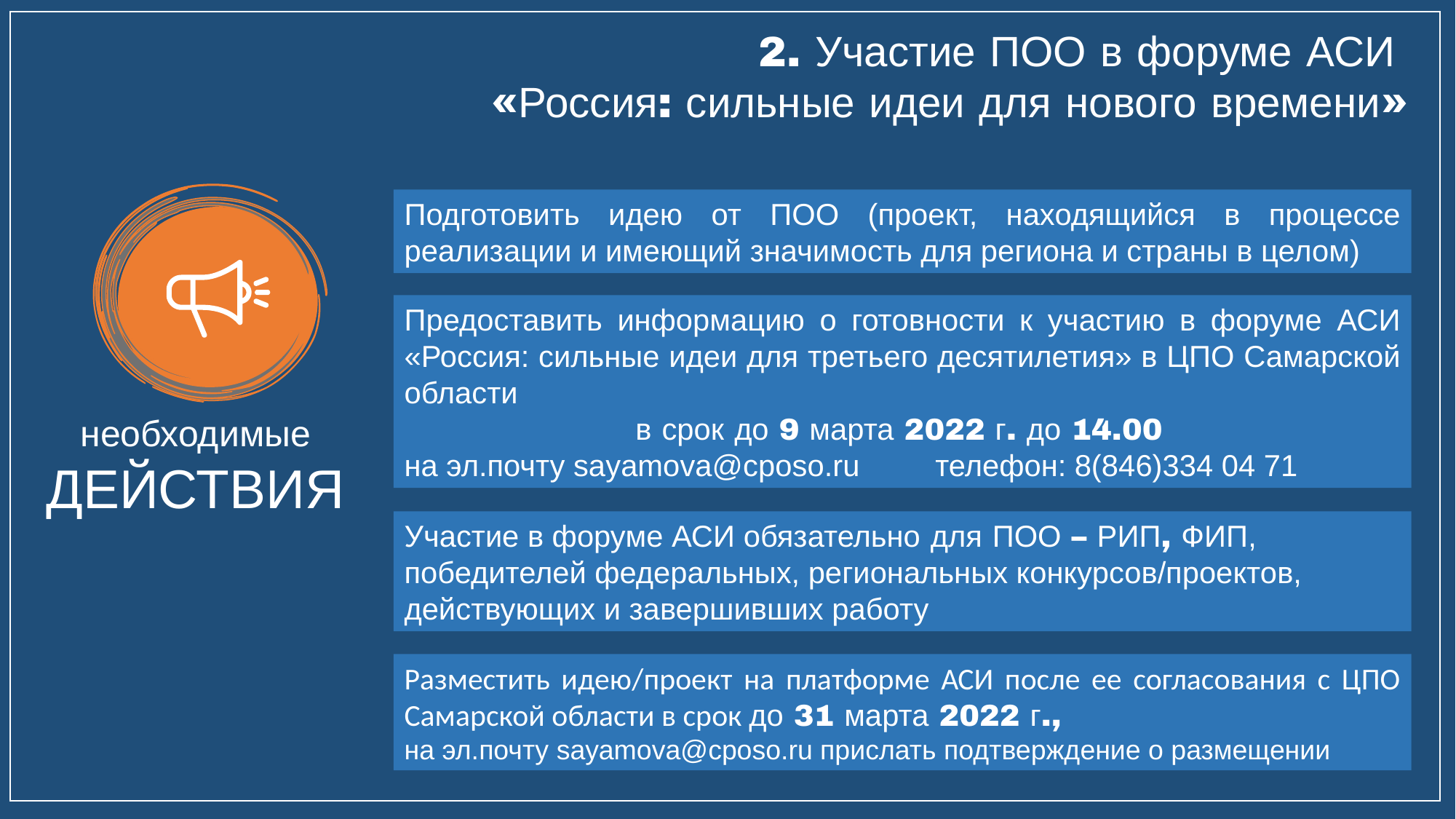

2. Участие ПОО в форуме АСИ
«Россия: сильные идеи для нового времени»

Подготовить идею от ПОО (проект, находящийся в процессе реализации и имеющий значимость для региона и страны в целом)

Предоставить информацию о готовности к участию в форуме АСИ «Россия: сильные идеи для третьего десятилетия» в ЦПО Самарской области
в срок до 9 марта 2022 г. до 14.00
на эл.почту sayamova@cposo.ru         телефон: 8(846)334 04 71
необходимые
ДЕЙСТВИЯ
Участие в форуме АСИ обязательно для ПОО – РИП, ФИП, победителей федеральных, региональных конкурсов/проектов, действующих и завершивших работу
Разместить идею/проект на платформе АСИ после ее согласования с ЦПО Самарской области в срок до 31 марта 2022 г.,
на эл.почту sayamova@cposo.ru прислать подтверждение о размещении